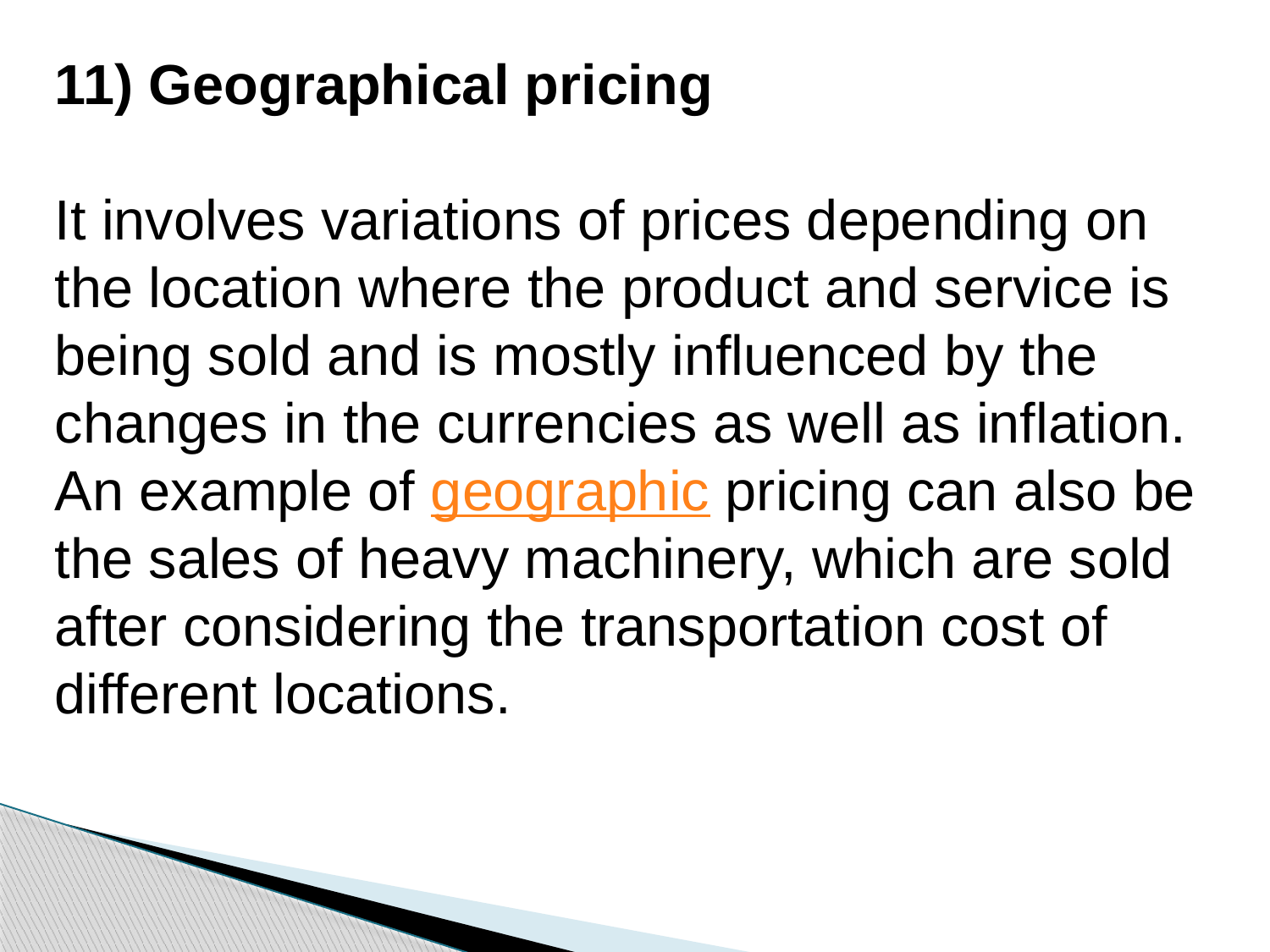

11) Geographical pricing

It involves variations of prices depending on the location where the product and service is being sold and is mostly influenced by the changes in the currencies as well as inflation. An example of geographic pricing can also be the sales of heavy machinery, which are sold after considering the transportation cost of different locations.